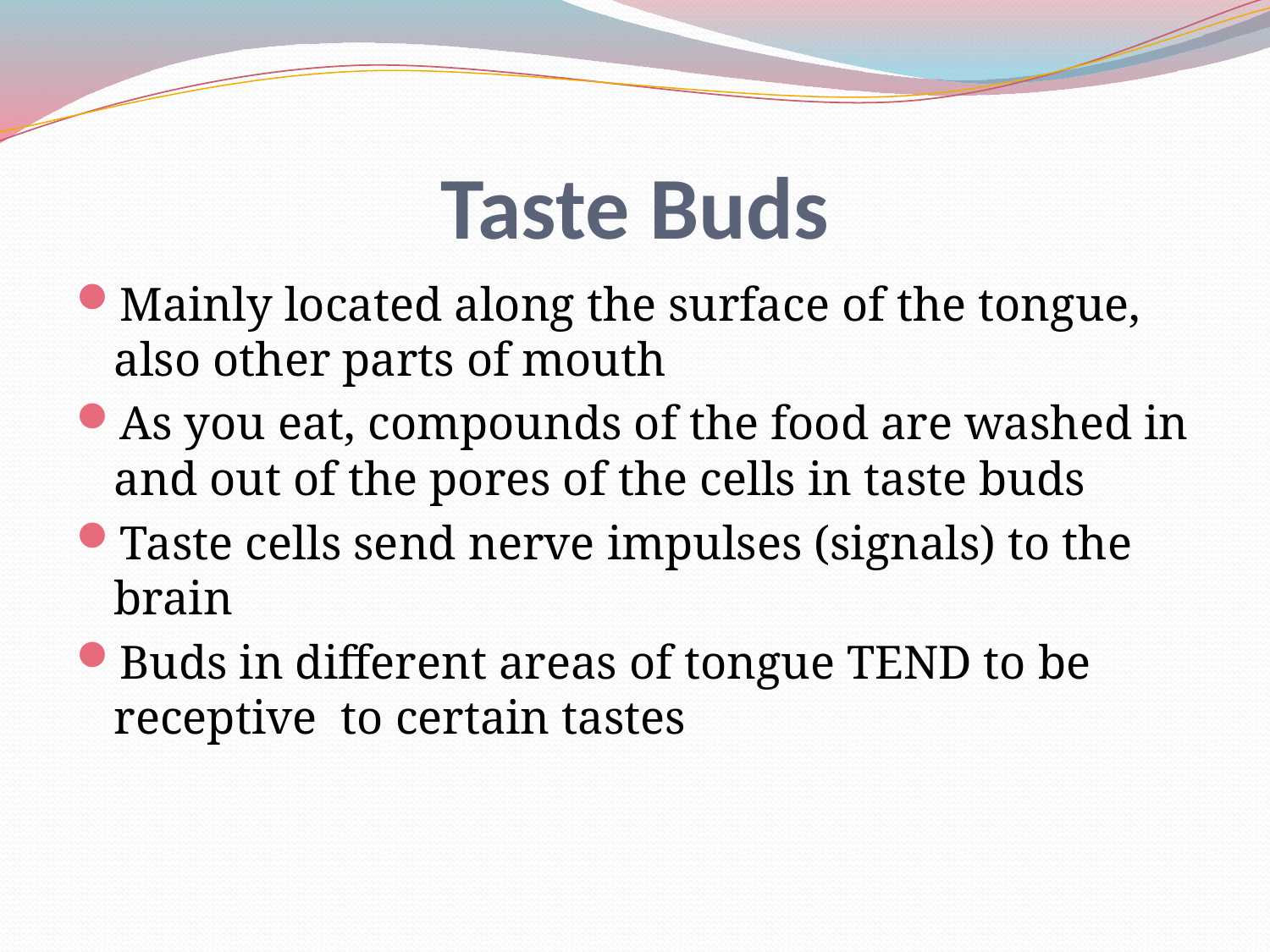

# Taste Buds
Mainly located along the surface of the tongue, also other parts of mouth
As you eat, compounds of the food are washed in and out of the pores of the cells in taste buds
Taste cells send nerve impulses (signals) to the brain
Buds in different areas of tongue TEND to be receptive  to certain tastes